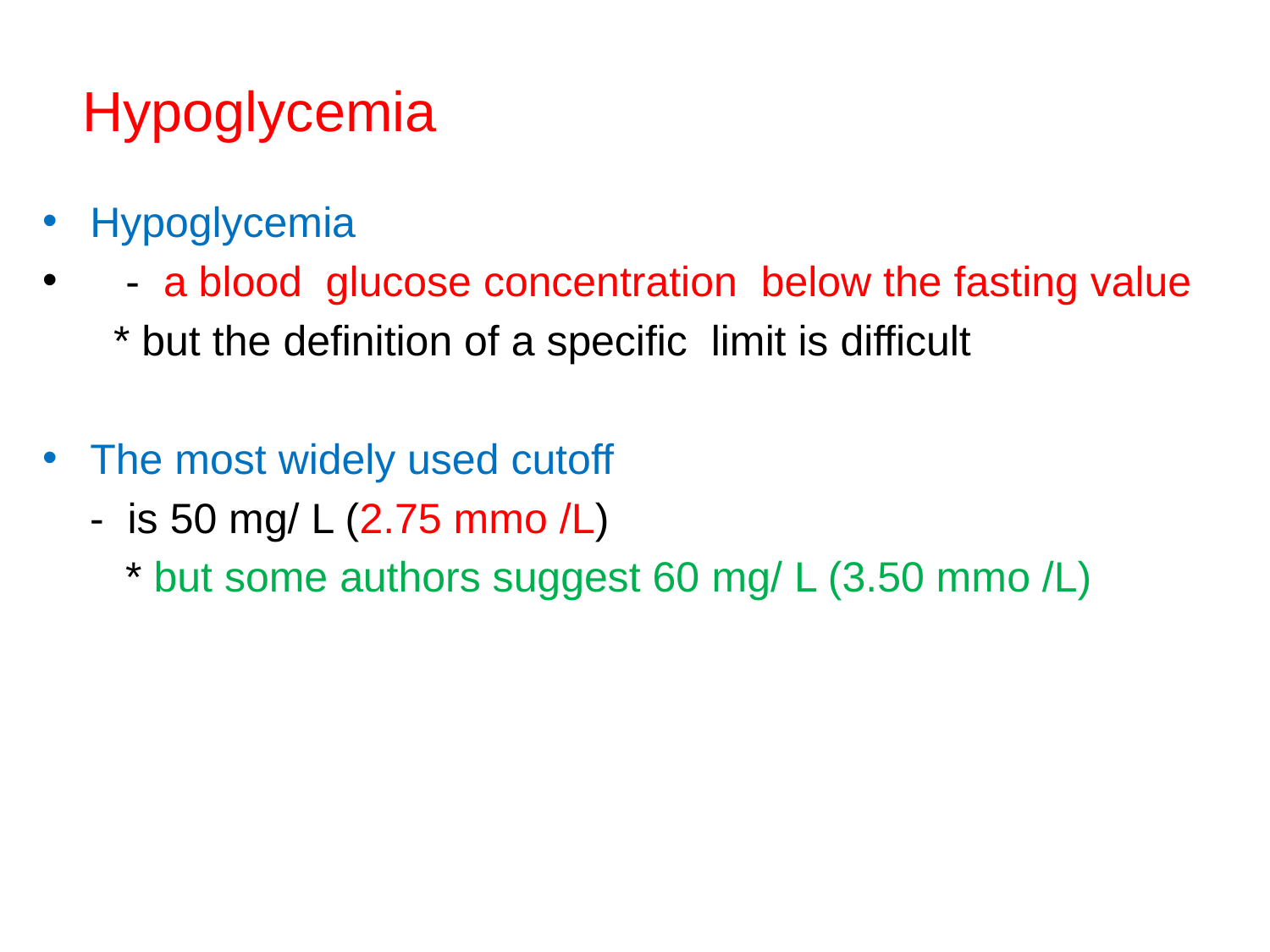

# Hypoglycemia
Hypoglycemia
   -  a blood  glucose concentration  below the fasting value
      * but the definition of a specific  limit is difficult

The most widely used cutoff
    -  is 50 mg/ L (2.75 mmo /L)
       * but some authors suggest 60 mg/ L (3.50 mmo /L)